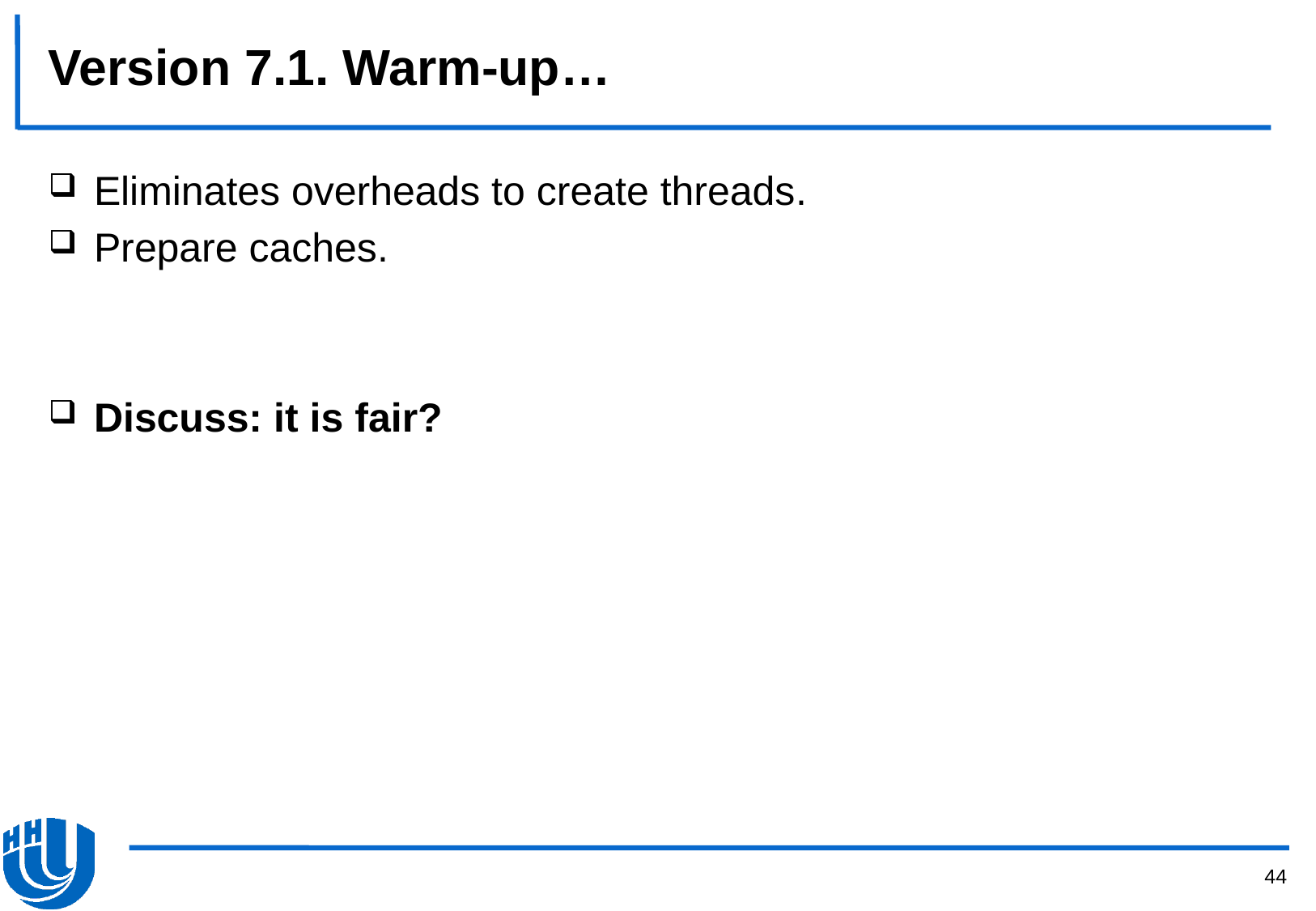

# Version 7.1. Warm-up…
Eliminates overheads to create threads.
Prepare caches.

Discuss: it is fair?